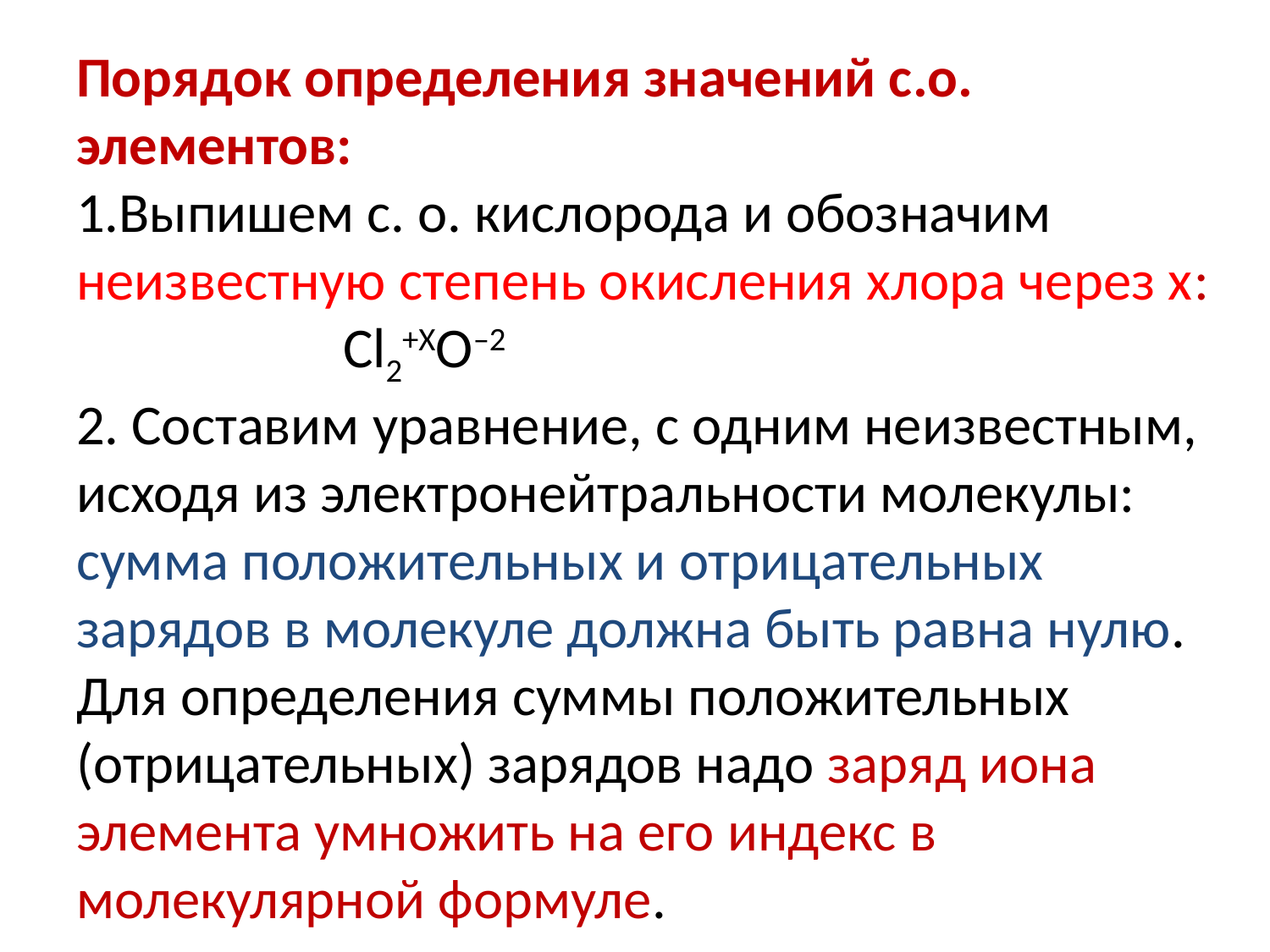

# Порядок определения значений с.о. элементов: 1.Выпишем с. о. кислорода и обозначим неизвестную степень окисления хлора через х:                       Cl2+XO–2 2. Составим уравнение, с одним неизвестным, исходя из электронейтральности молекулы: сумма положительных и отрицательных зарядов в молекуле должна быть равна нулю. Для определения суммы положительных (отрицательных) зарядов надо заряд иона элемента умножить на его индекс в молекулярной формуле.